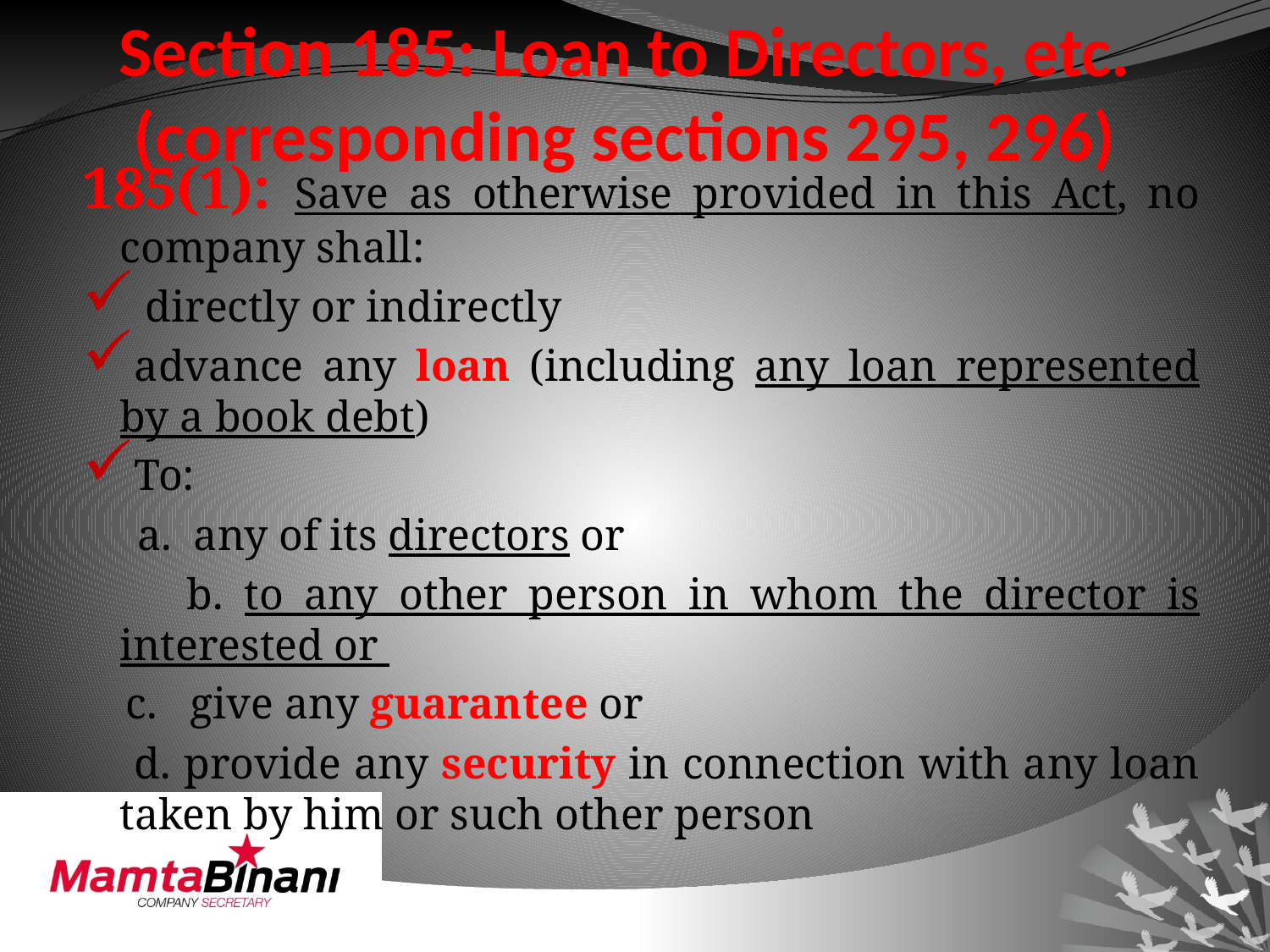

Section 185: Loan to Directors, etc.
(corresponding sections 295, 296)
#
185(1): Save as otherwise provided in this Act, no company shall:
 directly or indirectly
advance any loan (including any loan represented by a book debt)
To:
     a.  any of its directors or
     b. to any other person in whom the director is interested or
    c.   give any guarantee or
    d. provide any security in connection with any loan taken by him or such other person